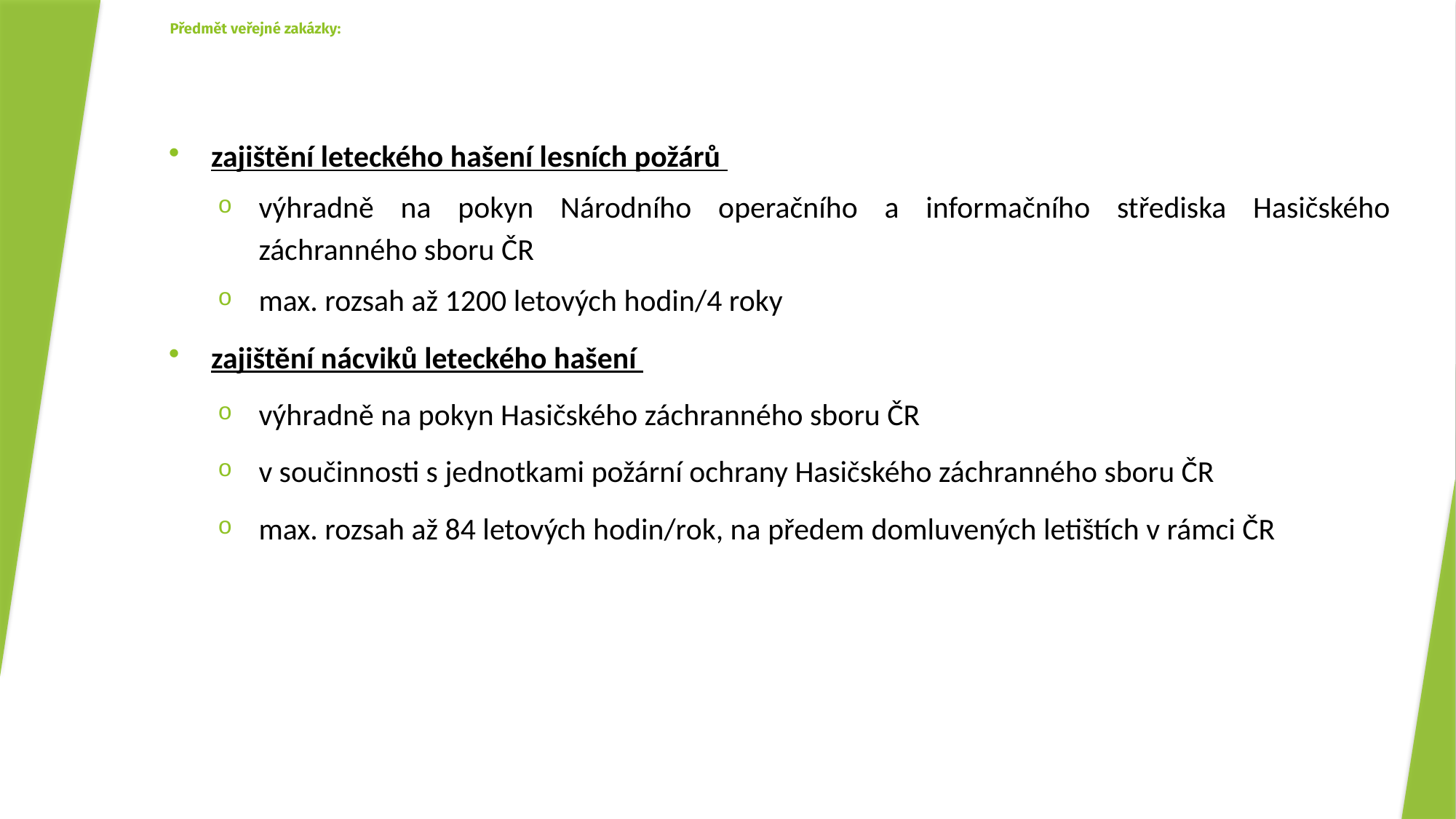

# Předmět veřejné zakázky:
zajištění leteckého hašení lesních požárů
výhradně na pokyn Národního operačního a informačního střediska Hasičského záchranného sboru ČR
max. rozsah až 1200 letových hodin/4 roky
zajištění nácviků leteckého hašení
výhradně na pokyn Hasičského záchranného sboru ČR
v součinnosti s jednotkami požární ochrany Hasičského záchranného sboru ČR
max. rozsah až 84 letových hodin/rok, na předem domluvených letištích v rámci ČR